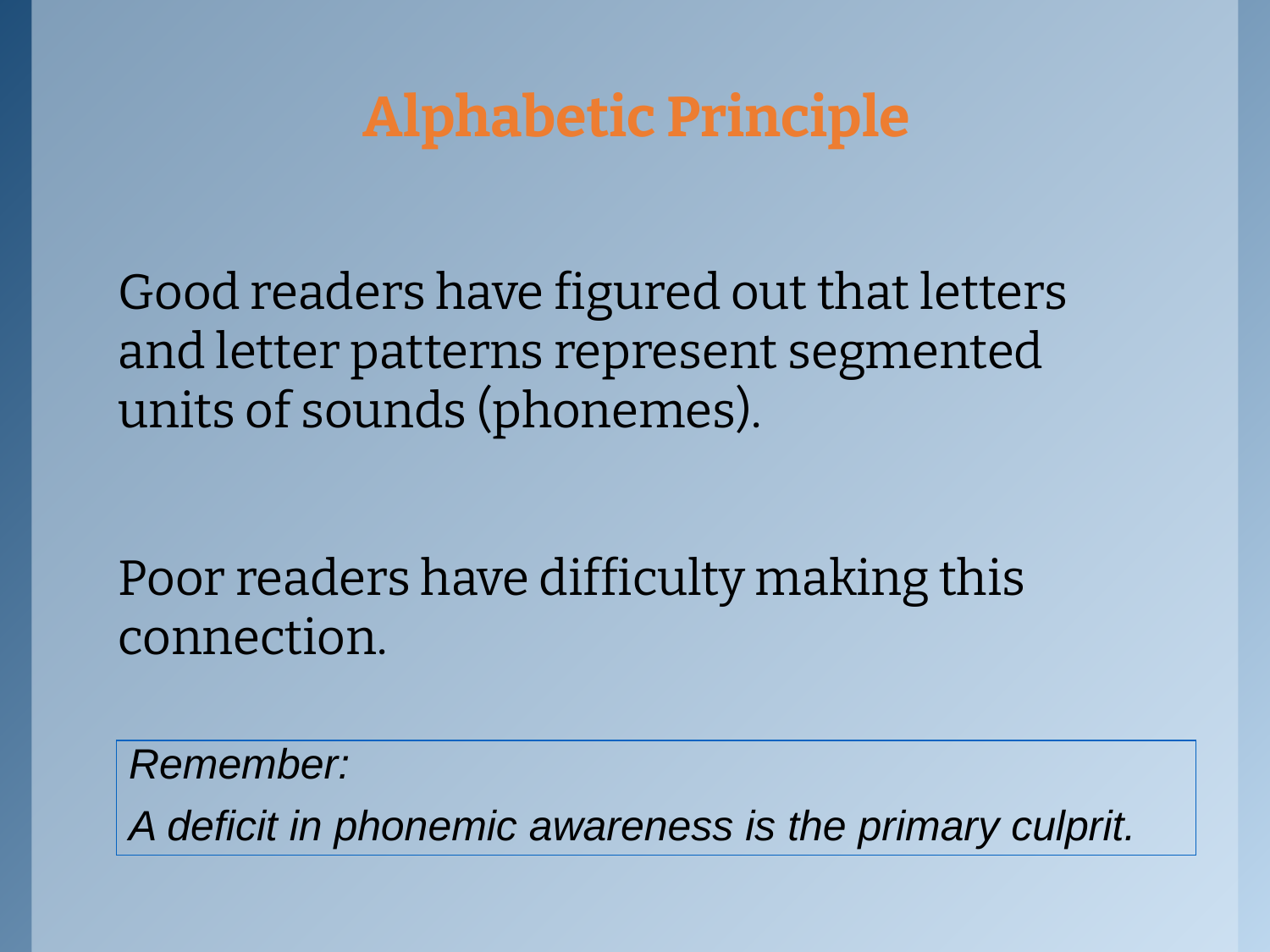

Alphabetic Principle
Good readers have figured out that letters and letter patterns represent segmented units of sounds (phonemes).

Poor readers have difficulty making this connection.
Remember:
A deficit in phonemic awareness is the primary culprit.